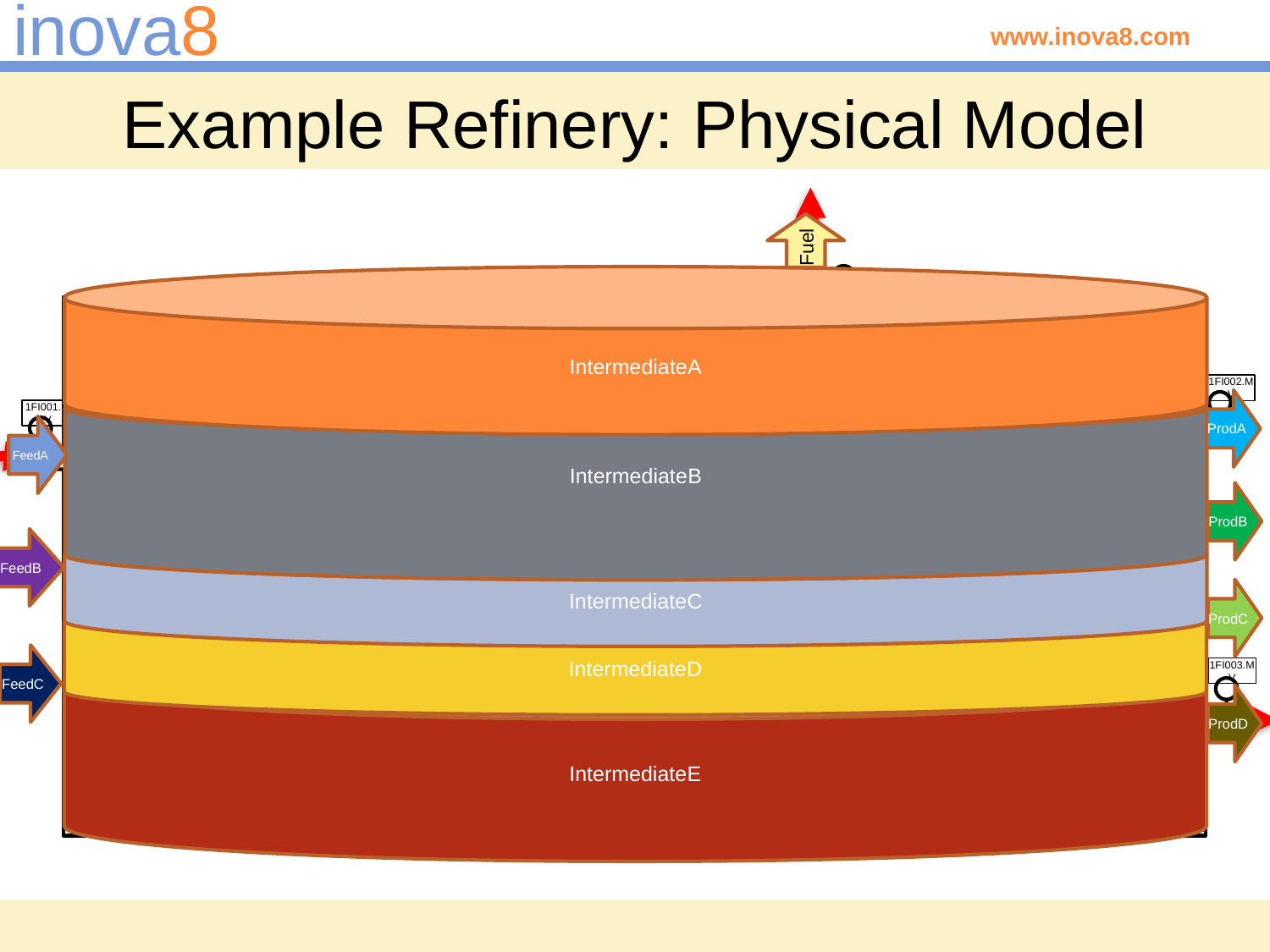

# Example Refinery: Physical Model
LowEnergy

HighYield

Fuel
IntermediateA
IntermediateB

ProdA
FeedA
ProdB
FeedB
IntermediateC
ProdC
IntermediateD
FeedC
IntermediateE
ProdD
Flare:1
Plant:1
TankFarm:5
Flare:3.1
Unit:3
TankFarm:2

Prod:3.1
Prod:1

Feed:3.1
Feed:1
Tank:5.1
Prod:3.2
Tank:2.1
Flare:4.1
Unit:4

Prod:4.1
Feed:4.1

Prod:2
Prod:4.2
Tank:2.2
Tank:5.3
Tank:5.2

1FI004.MV
1FI002.MV
3FI002.MV
3FI001.MV
1FI001.MV
3FI004.MV
5LI001.MV
2LI001.MV
3FI003.MV
4FI004.MV
4FI001.MV
4FI002.MV
2LI002.MV
1FI003.MV
5LI002.MV
5LI003.MV
4FI003.MV